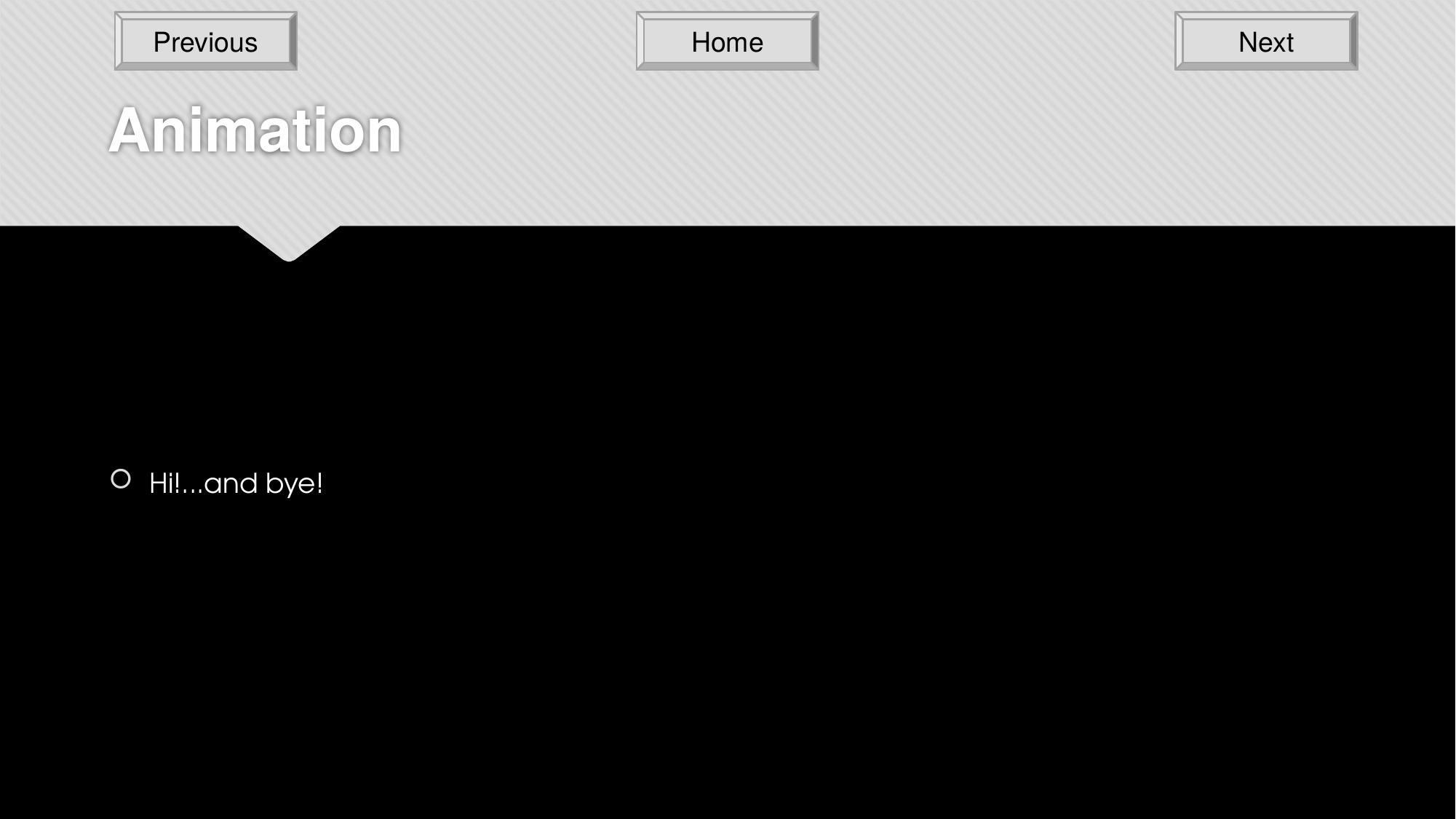

Previous
Home
Next
# Animation
Hi!...and bye!